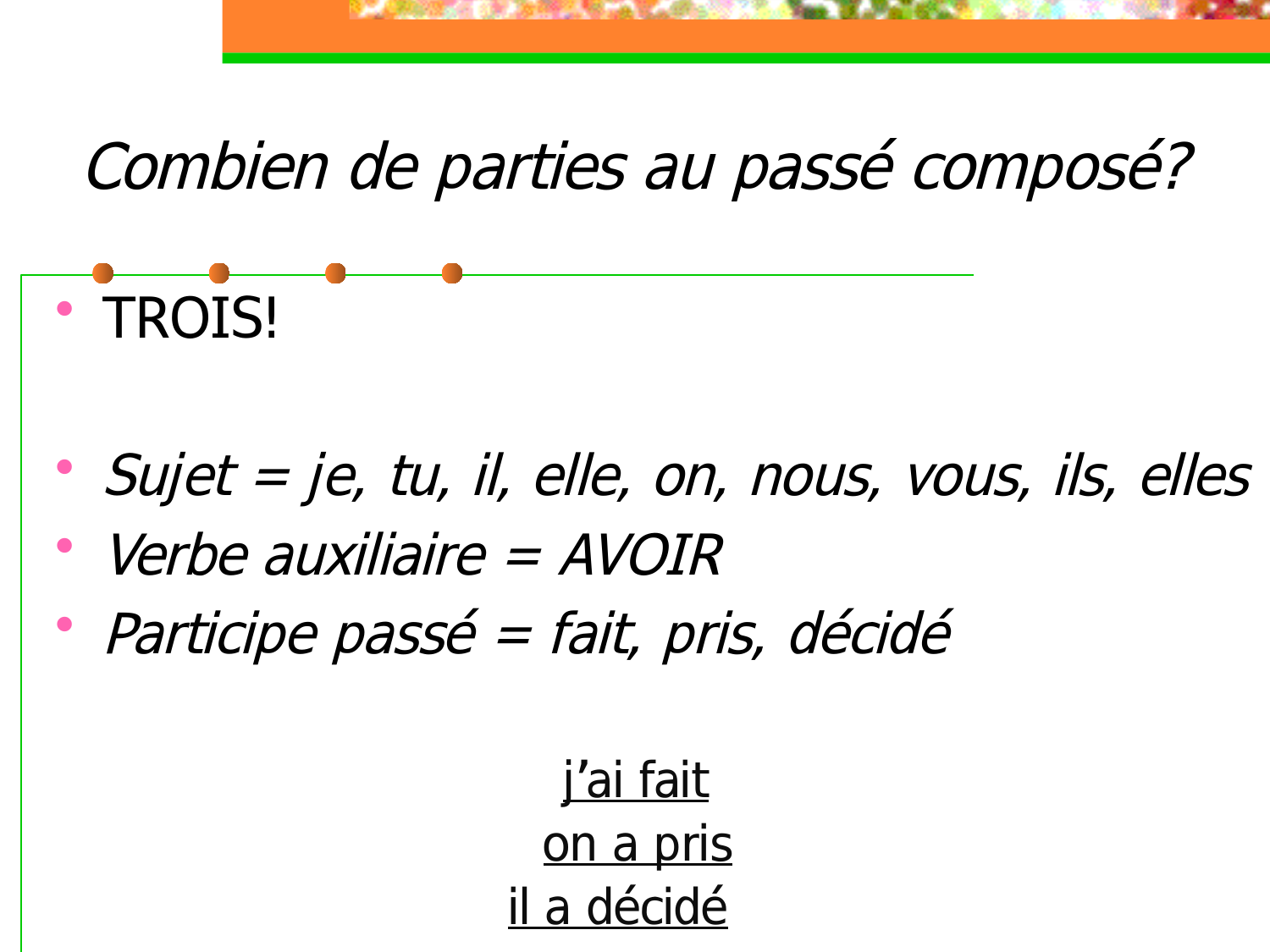

# Combien de parties au passé composé?
TROIS!

Sujet = je, tu, il, elle, on, nous, vous, ils, elles
Verbe auxiliaire = AVOIR
Participe passé = fait, pris, décidé

j’ai fait
on a pris
il a décidé